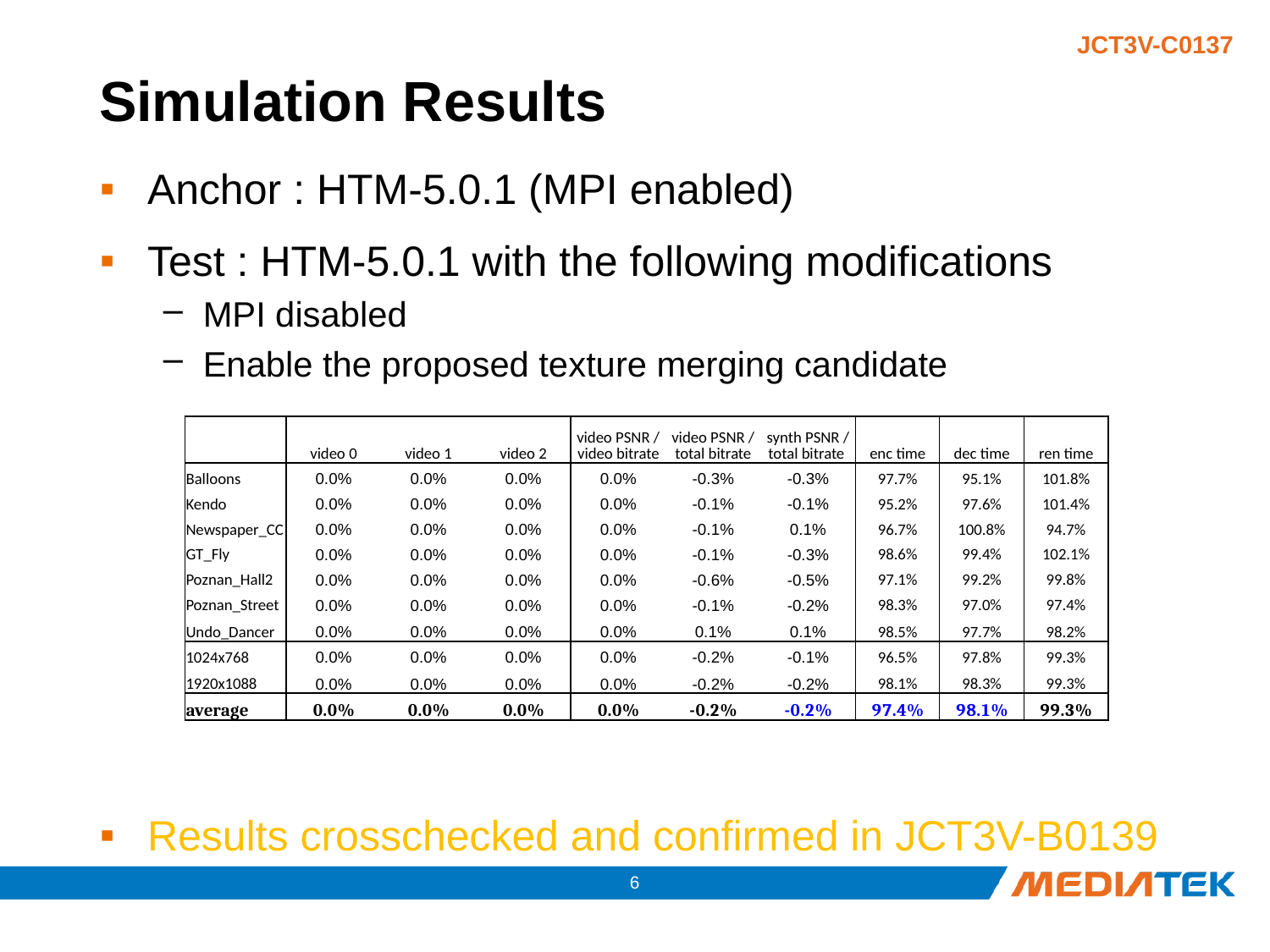

# Simulation Results
Anchor : HTM-5.0.1 (MPI enabled)
Test : HTM-5.0.1 with the following modifications
MPI disabled
Enable the proposed texture merging candidate

Results crosschecked and confirmed in JCT3V-B0139

|  | video 0 | video 1 | video 2 | video PSNR / video bitrate | video PSNR / total bitrate | synth PSNR / total bitrate | enc time | dec time | ren time |
| --- | --- | --- | --- | --- | --- | --- | --- | --- | --- |
| Balloons | 0.0% | 0.0% | 0.0% | 0.0% | -0.3% | -0.3% | 97.7% | 95.1% | 101.8% |
| Kendo | 0.0% | 0.0% | 0.0% | 0.0% | -0.1% | -0.1% | 95.2% | 97.6% | 101.4% |
| Newspaper\_CC | 0.0% | 0.0% | 0.0% | 0.0% | -0.1% | 0.1% | 96.7% | 100.8% | 94.7% |
| GT\_Fly | 0.0% | 0.0% | 0.0% | 0.0% | -0.1% | -0.3% | 98.6% | 99.4% | 102.1% |
| Poznan\_Hall2 | 0.0% | 0.0% | 0.0% | 0.0% | -0.6% | -0.5% | 97.1% | 99.2% | 99.8% |
| Poznan\_Street | 0.0% | 0.0% | 0.0% | 0.0% | -0.1% | -0.2% | 98.3% | 97.0% | 97.4% |
| Undo\_Dancer | 0.0% | 0.0% | 0.0% | 0.0% | 0.1% | 0.1% | 98.5% | 97.7% | 98.2% |
| 1024x768 | 0.0% | 0.0% | 0.0% | 0.0% | -0.2% | -0.1% | 96.5% | 97.8% | 99.3% |
| 1920x1088 | 0.0% | 0.0% | 0.0% | 0.0% | -0.2% | -0.2% | 98.1% | 98.3% | 99.3% |
| average | 0.0% | 0.0% | 0.0% | 0.0% | -0.2% | -0.2% | 97.4% | 98.1% | 99.3% |
6